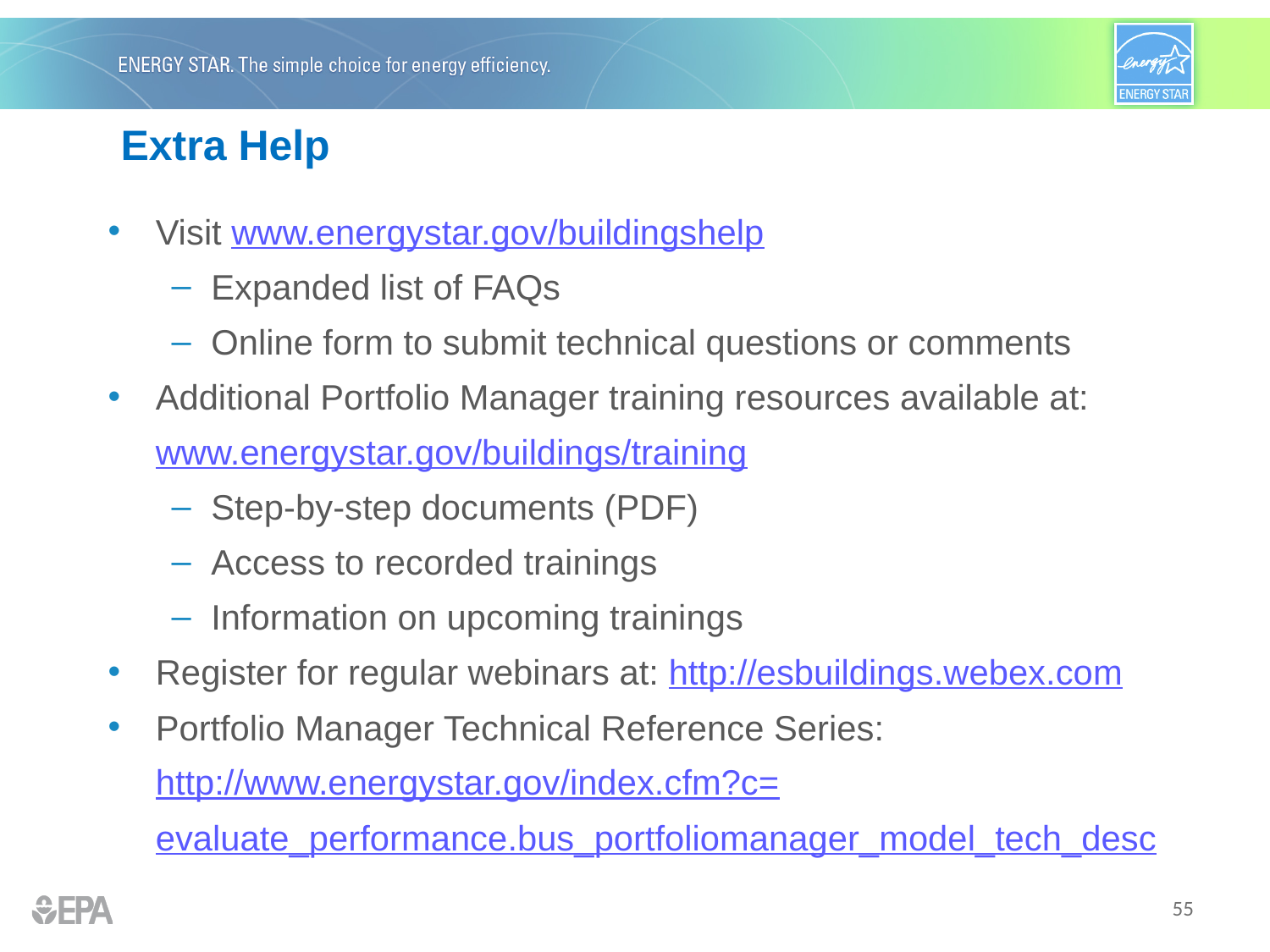

# Extra Help
Visit www.energystar.gov/buildingshelp
Expanded list of FAQs
Online form to submit technical questions or comments
Additional Portfolio Manager training resources available at: www.energystar.gov/buildings/training
Step-by-step documents (PDF)
Access to recorded trainings
Information on upcoming trainings
Register for regular webinars at: http://esbuildings.webex.com
Portfolio Manager Technical Reference Series: http://www.energystar.gov/index.cfm?c=evaluate_performance.bus_portfoliomanager_model_tech_desc
55